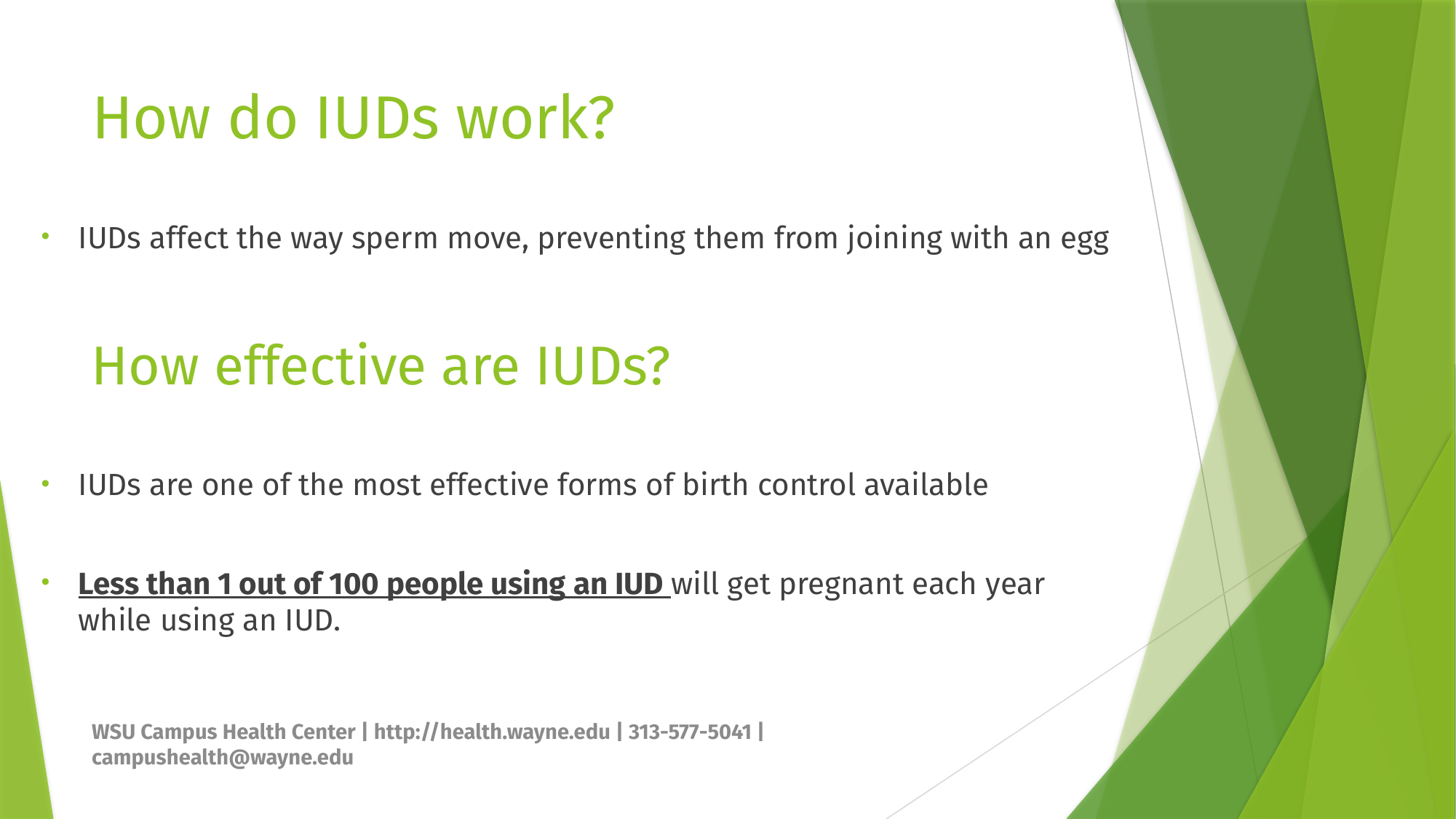

# How do IUDs work?
IUDs affect the way sperm move, preventing them from joining with an egg

IUDs are one of the most effective forms of birth control available

Less than 1 out of 100 people using an IUD will get pregnant each year while using an IUD.

How effective are IUDs?
WSU Campus Health Center | http://health.wayne.edu | 313-577-5041 | campushealth@wayne.edu